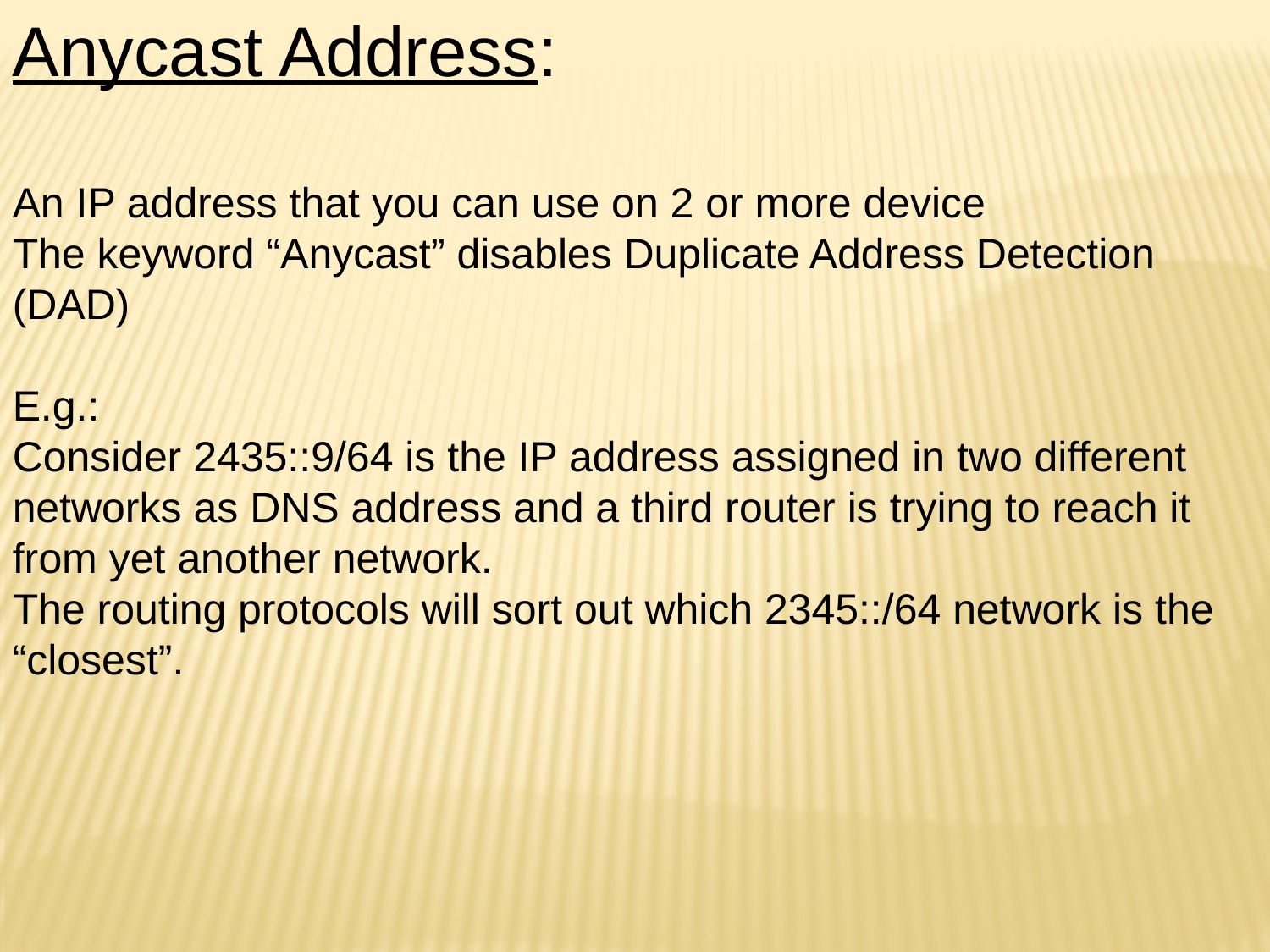

Anycast Address:

An IP address that you can use on 2 or more device
The keyword “Anycast” disables Duplicate Address Detection (DAD)

E.g.:
Consider 2435::9/64 is the IP address assigned in two different networks as DNS address and a third router is trying to reach it from yet another network.
The routing protocols will sort out which 2345::/64 network is the “closest”.